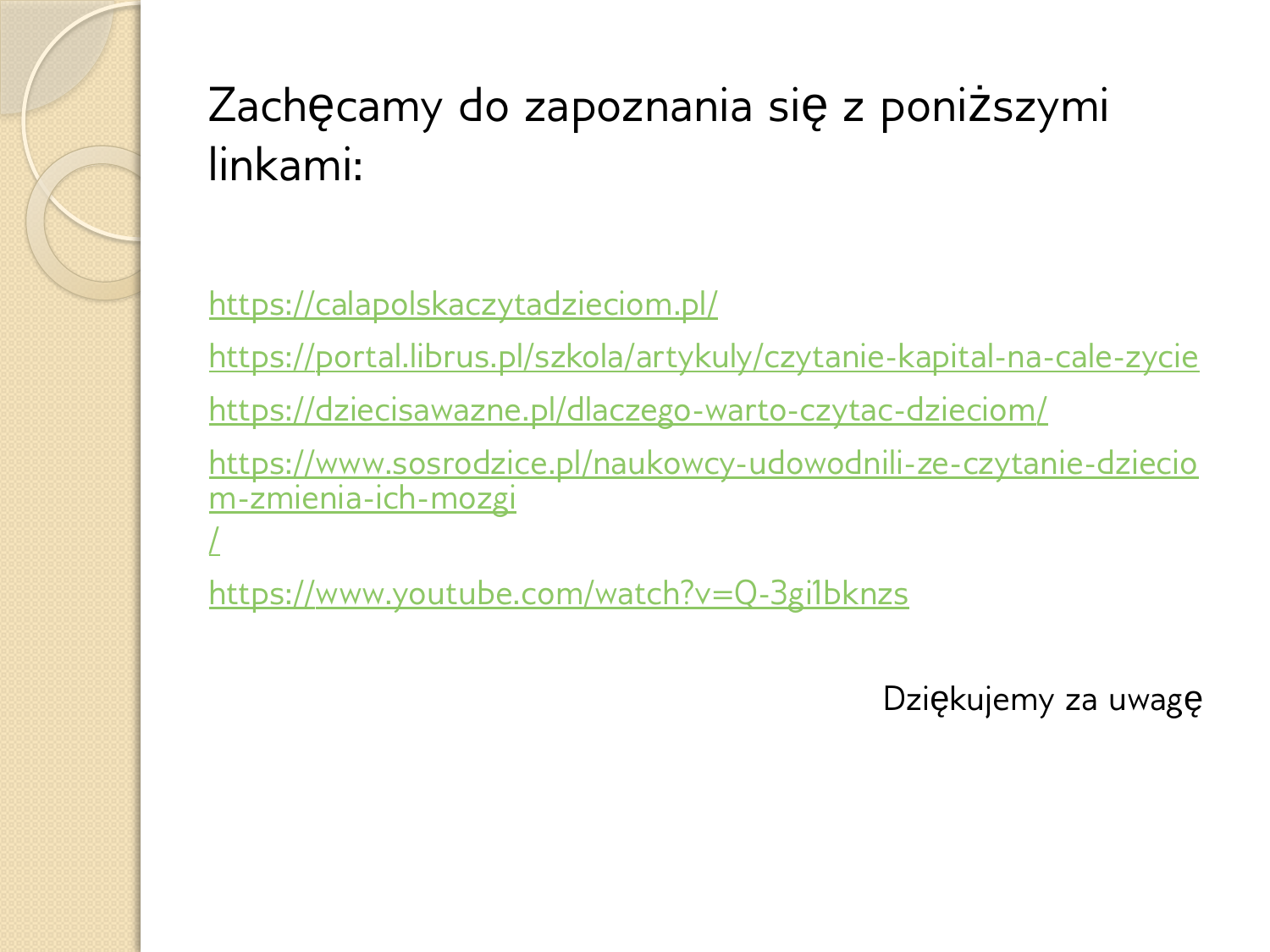

Zachęcamy do zapoznania się z poniższymi linkami:

https://calapolskaczytadzieciom.pl/
https://portal.librus.pl/szkola/artykuly/czytanie-kapital-na-cale-zycie
https://dziecisawazne.pl/dlaczego-warto-czytac-dzieciom/
https://www.sosrodzice.pl/naukowcy-udowodnili-ze-czytanie-dzieciom-zmienia-ich-mozgi/
https://www.youtube.com/watch?v=Q-3gi1bknzs

Dziękujemy za uwagę